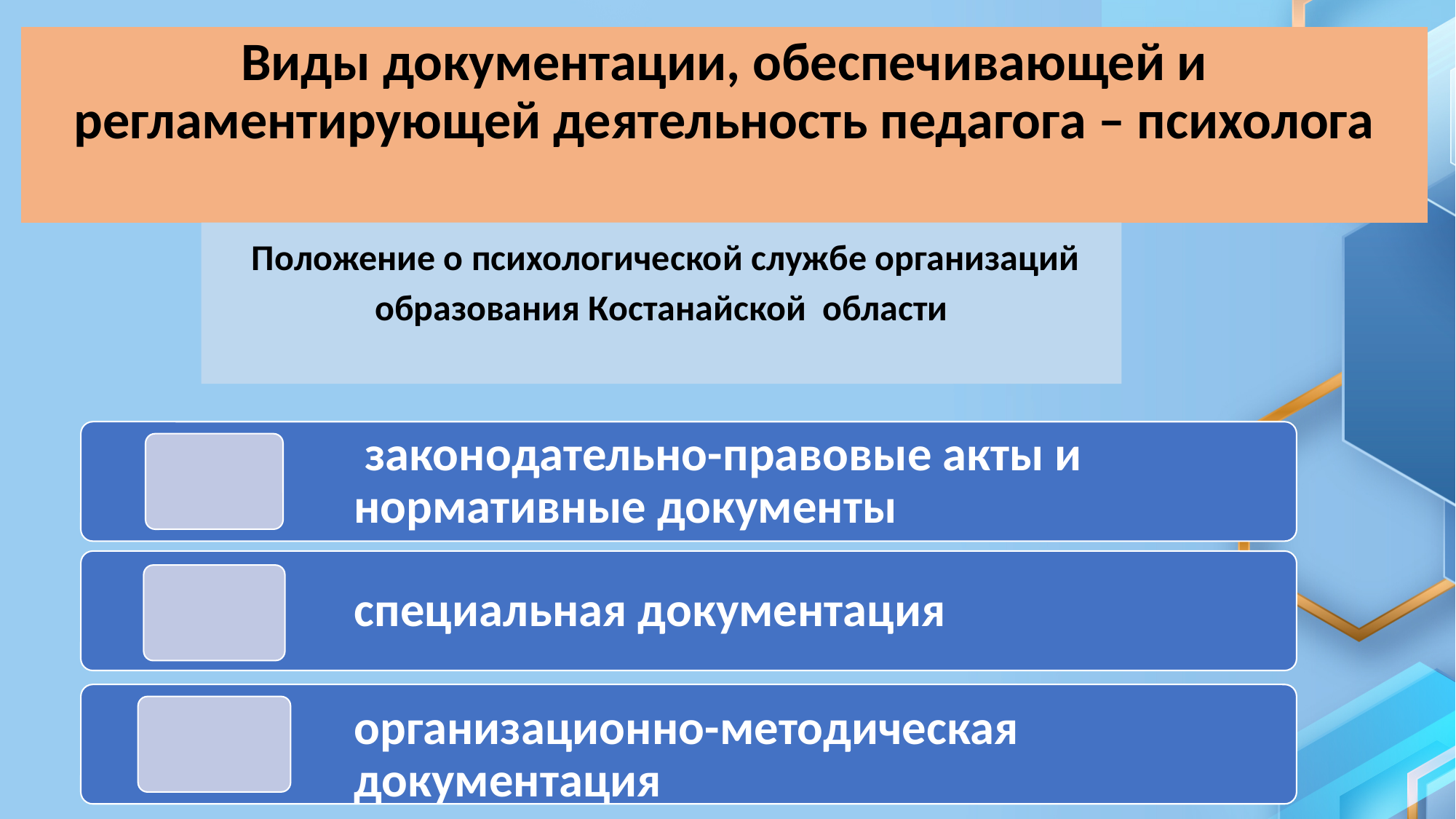

# Виды документации, обеспечивающей и регламентирующей деятельность педагога – психолога
 Положение о психологической службе организаций образования Костанайской  области

 законодательно-правовые акты и нормативные документы
специальная документация
организационно-методическая документация